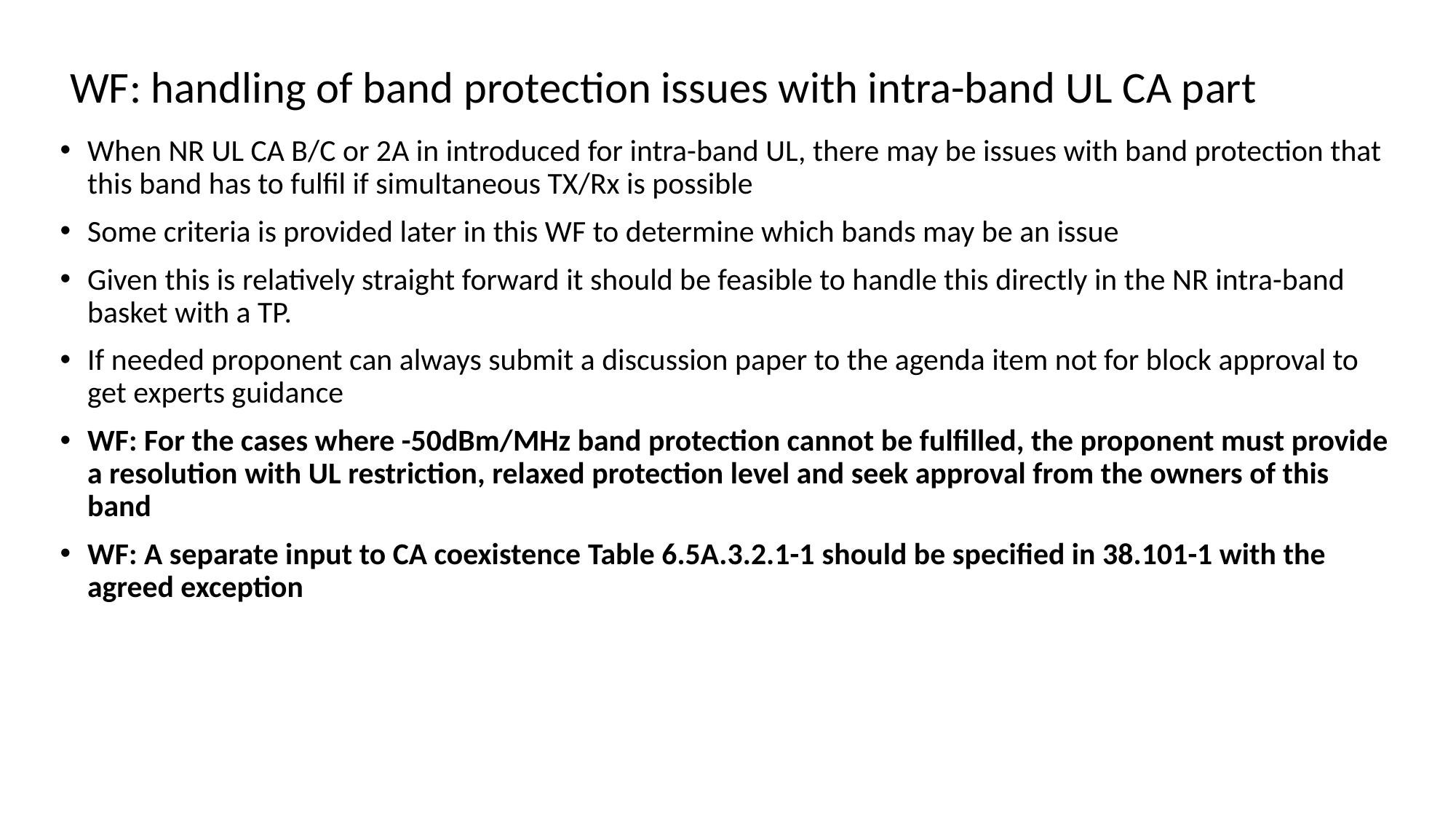

# WF: handling of band protection issues with intra-band UL CA part
When NR UL CA B/C or 2A in introduced for intra-band UL, there may be issues with band protection that this band has to fulfil if simultaneous TX/Rx is possible
Some criteria is provided later in this WF to determine which bands may be an issue
Given this is relatively straight forward it should be feasible to handle this directly in the NR intra-band basket with a TP.
If needed proponent can always submit a discussion paper to the agenda item not for block approval to get experts guidance
WF: For the cases where -50dBm/MHz band protection cannot be fulfilled, the proponent must provide a resolution with UL restriction, relaxed protection level and seek approval from the owners of this band
WF: A separate input to CA coexistence Table 6.5A.3.2.1-1 should be specified in 38.101-1 with the agreed exception